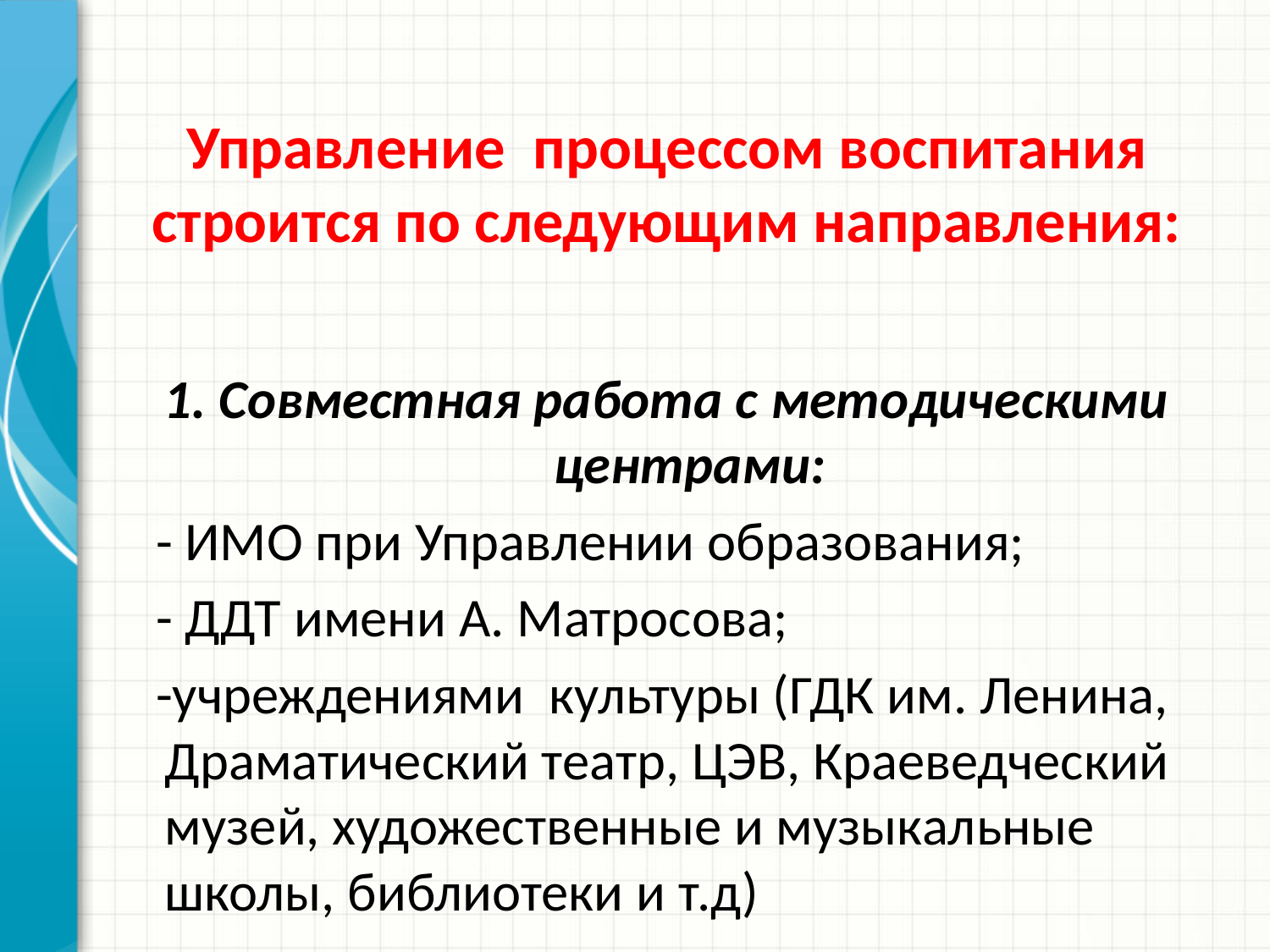

# Управление  процессом воспитания строится по следующим направления:
1. Совместная работа с методическими центрами:
   - ИМО при Управлении образования;
   - ДДТ имени А. Матросова;
   -учреждениями  культуры (ГДК им. Ленина,  Драматический театр, ЦЭВ, Краеведческий музей, художественные и музыкальные школы, библиотеки и т.д)